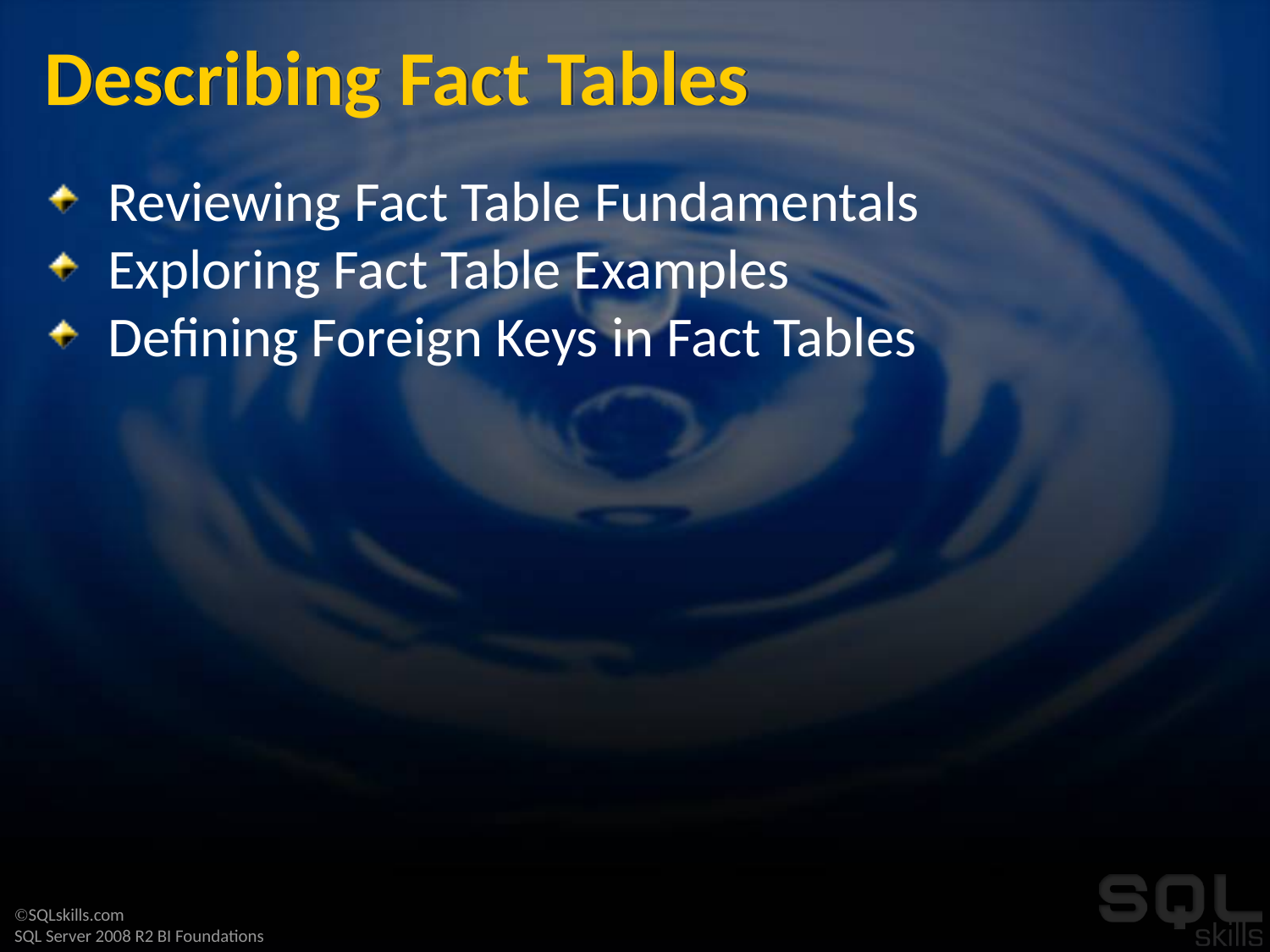

# Describing Fact Tables
Reviewing Fact Table Fundamentals
Exploring Fact Table Examples
Defining Foreign Keys in Fact Tables